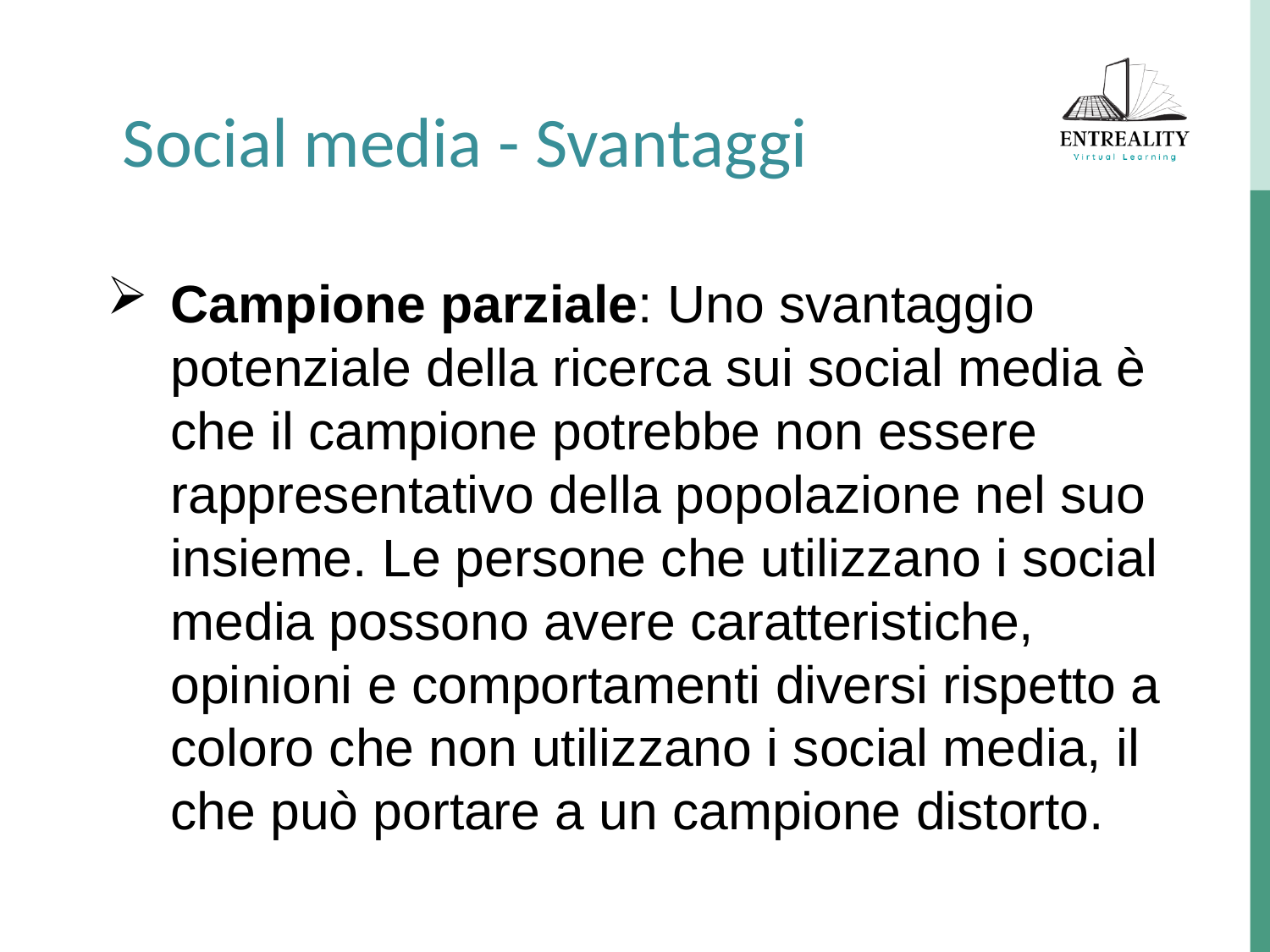

Social media - Svantaggi
Campione parziale: Uno svantaggio potenziale della ricerca sui social media è che il campione potrebbe non essere rappresentativo della popolazione nel suo insieme. Le persone che utilizzano i social media possono avere caratteristiche, opinioni e comportamenti diversi rispetto a coloro che non utilizzano i social media, il che può portare a un campione distorto.